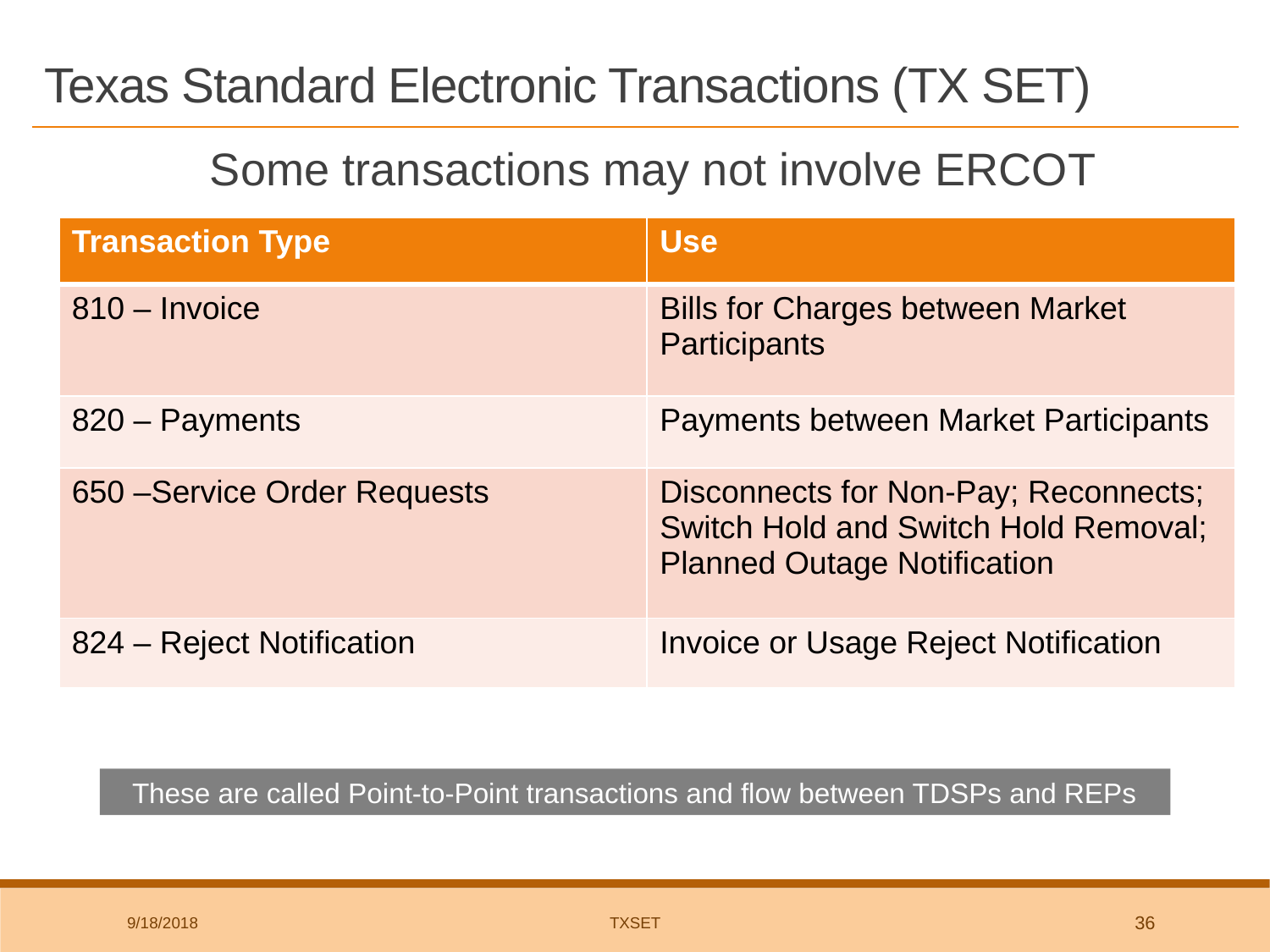

# Texas Standard Electronic Transactions (TX SET)
Some transactions may not involve ERCOT
| Transaction Type | Use |
| --- | --- |
| 810 – Invoice | Bills for Charges between Market Participants |
| 820 – Payments | Payments between Market Participants |
| 650 –Service Order Requests | Disconnects for Non-Pay; Reconnects; Switch Hold and Switch Hold Removal; Planned Outage Notification |
| 824 – Reject Notification | Invoice or Usage Reject Notification |
These are called Point-to-Point transactions and flow between TDSPs and REPs
9/18/2018
TxSET
36